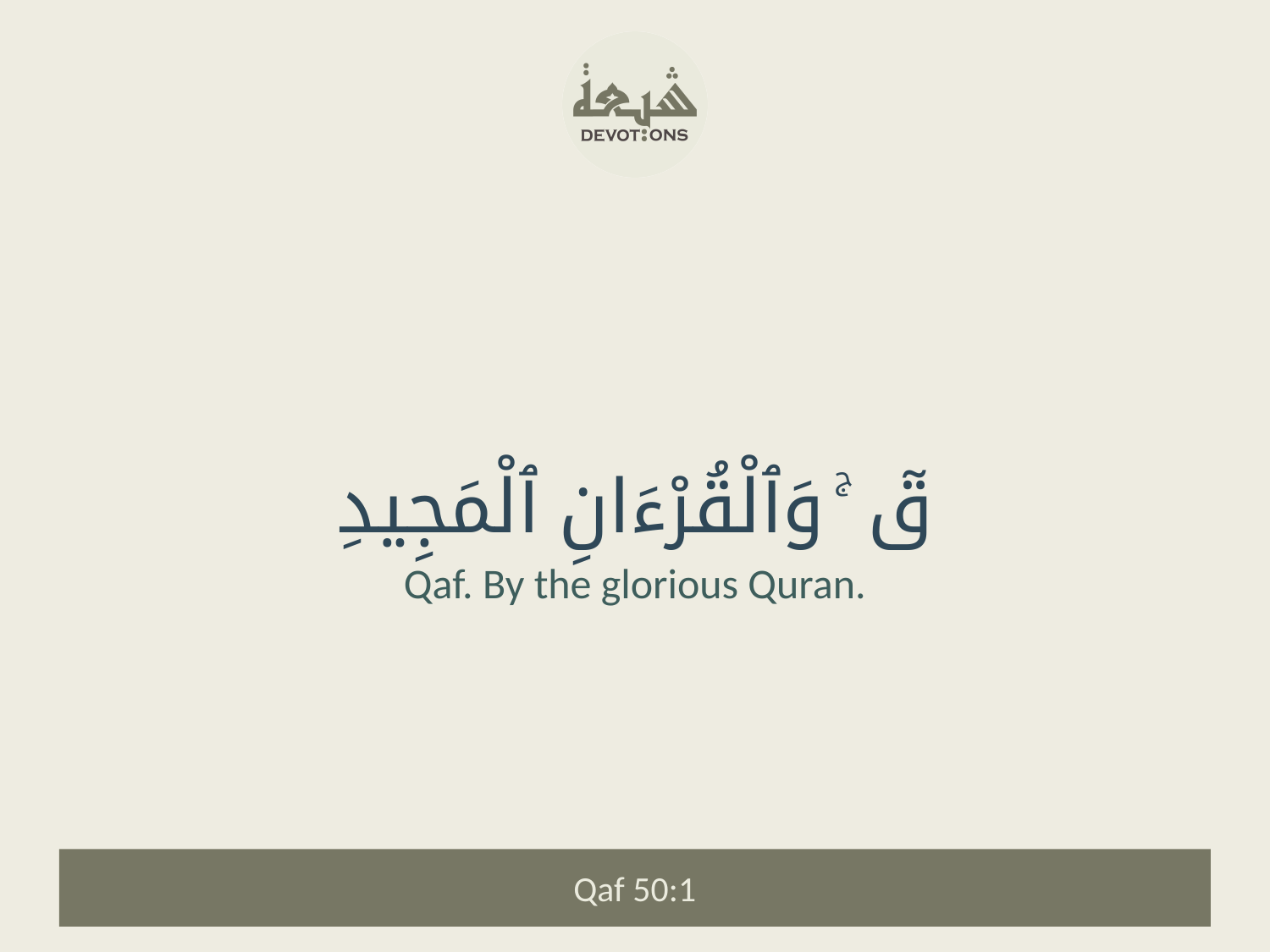

قٓ ۚ وَٱلْقُرْءَانِ ٱلْمَجِيدِ
Qaf. By the glorious Quran.
Qaf 50:1